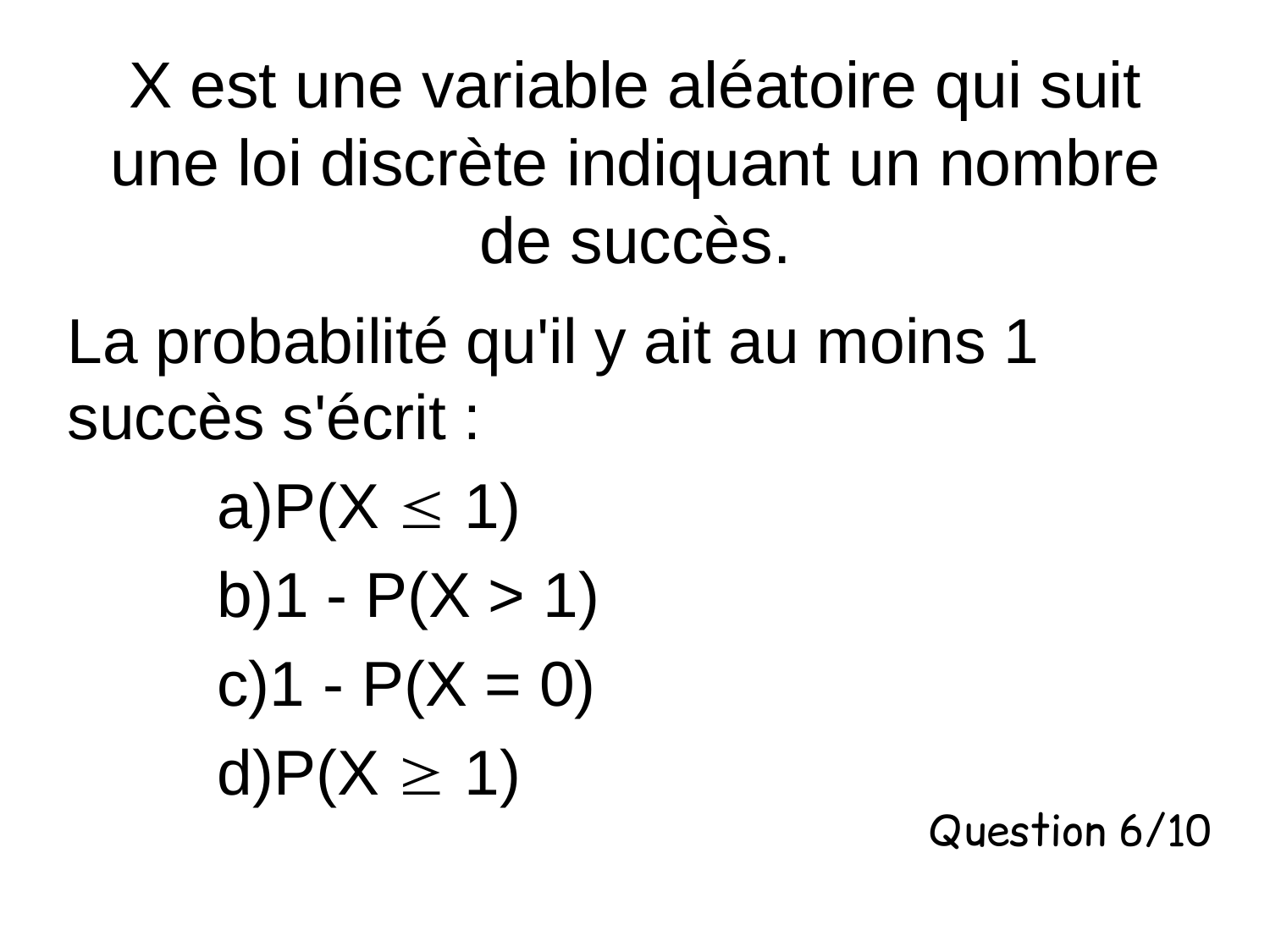

X est une variable aléatoire qui suit une loi discrète indiquant un nombre de succès.
La probabilité qu'il y ait au moins 1 succès s'écrit :
P(X ≤ 1)
1 - P(X > 1)
1 - P(X = 0)
P(X ≥ 1)
Question 6/10